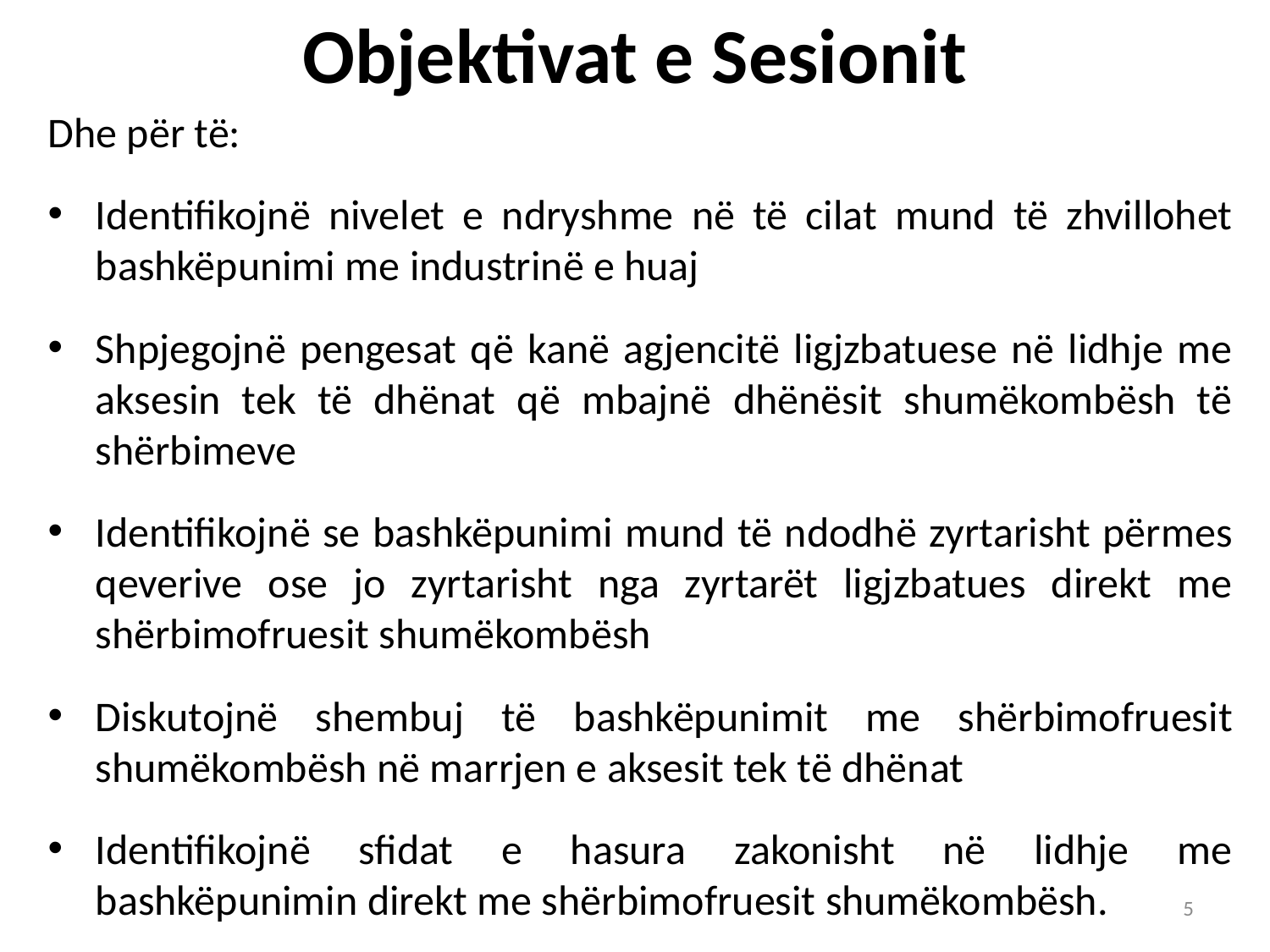

# Objektivat e Sesionit
Dhe për të:
Identifikojnë nivelet e ndryshme në të cilat mund të zhvillohet bashkëpunimi me industrinë e huaj
Shpjegojnë pengesat që kanë agjencitë ligjzbatuese në lidhje me aksesin tek të dhënat që mbajnë dhënësit shumëkombësh të shërbimeve
Identifikojnë se bashkëpunimi mund të ndodhë zyrtarisht përmes qeverive ose jo zyrtarisht nga zyrtarët ligjzbatues direkt me shërbimofruesit shumëkombësh
Diskutojnë shembuj të bashkëpunimit me shërbimofruesit shumëkombësh në marrjen e aksesit tek të dhënat
Identifikojnë sfidat e hasura zakonisht në lidhje me bashkëpunimin direkt me shërbimofruesit shumëkombësh.
5